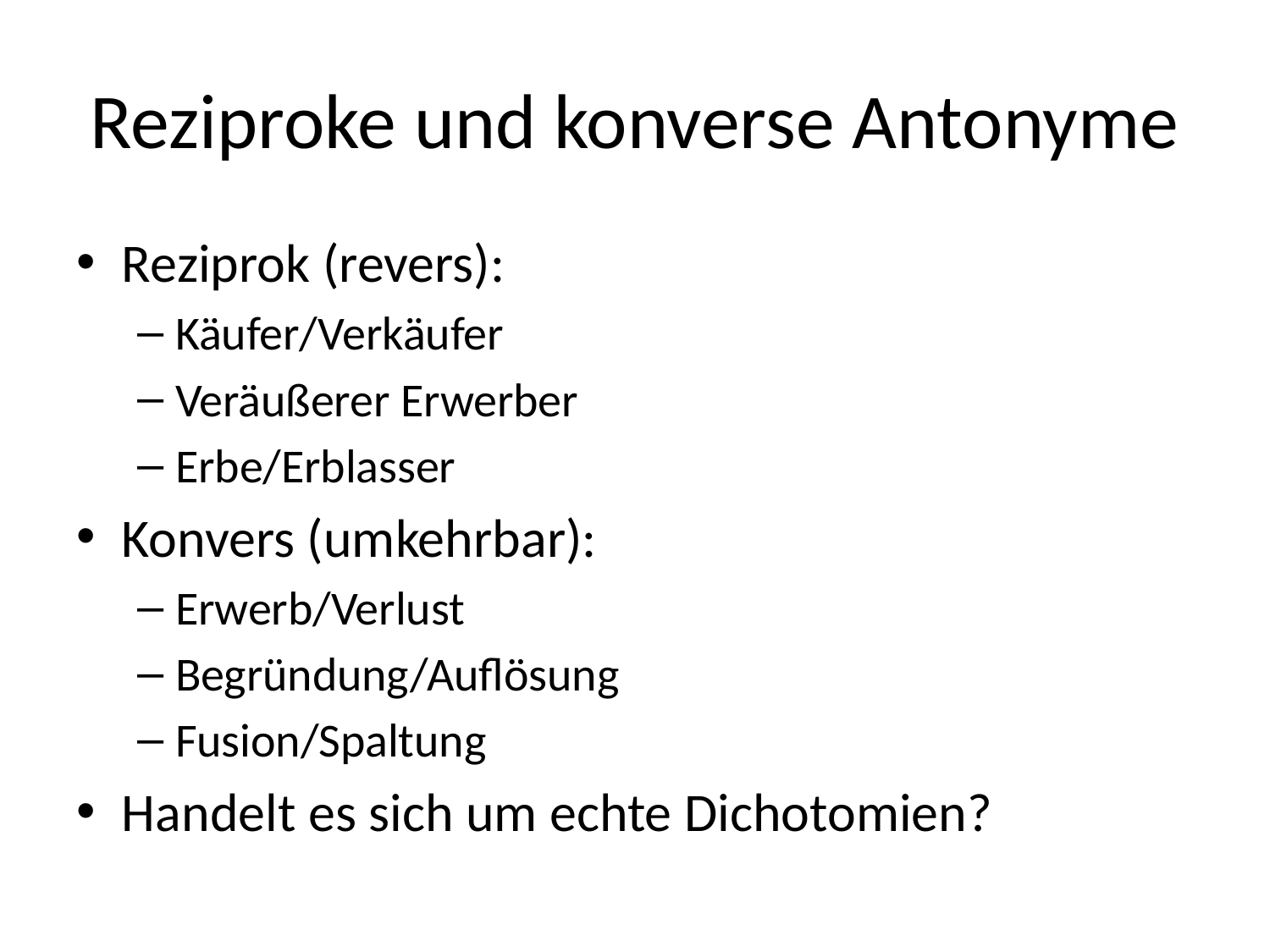

# Reziproke und konverse Antonyme
Reziprok (revers):
Käufer/Verkäufer
Veräußerer Erwerber
Erbe/Erblasser
Konvers (umkehrbar):
Erwerb/Verlust
Begründung/Auflösung
Fusion/Spaltung
Handelt es sich um echte Dichotomien?